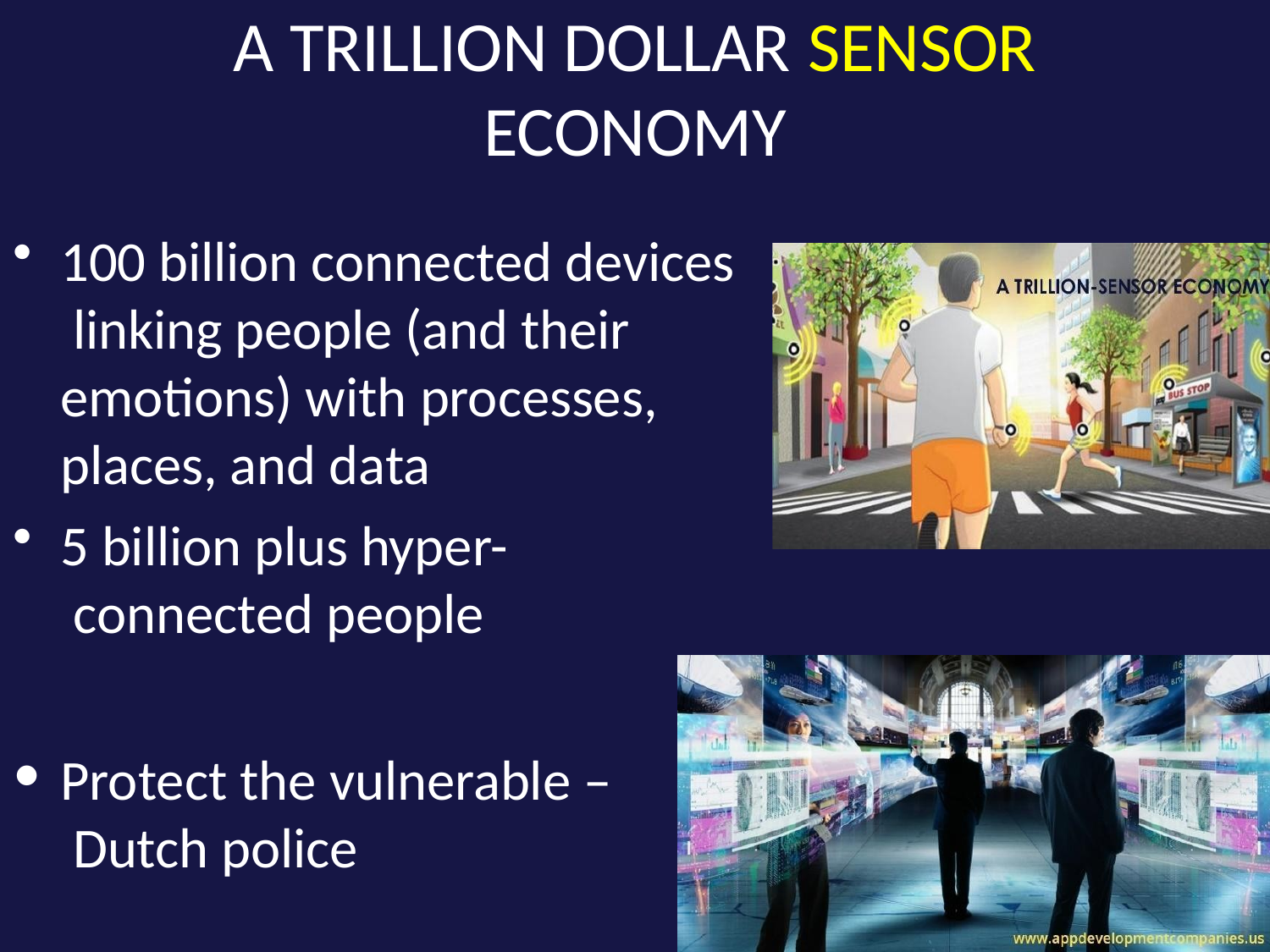

# A TRILLION DOLLAR SENSOR
ECONOMY
100 billion connected devices  linking people (and their  emotions) with processes,  places, and data
5 billion plus hyper-  connected people

Protect the vulnerable –  Dutch police